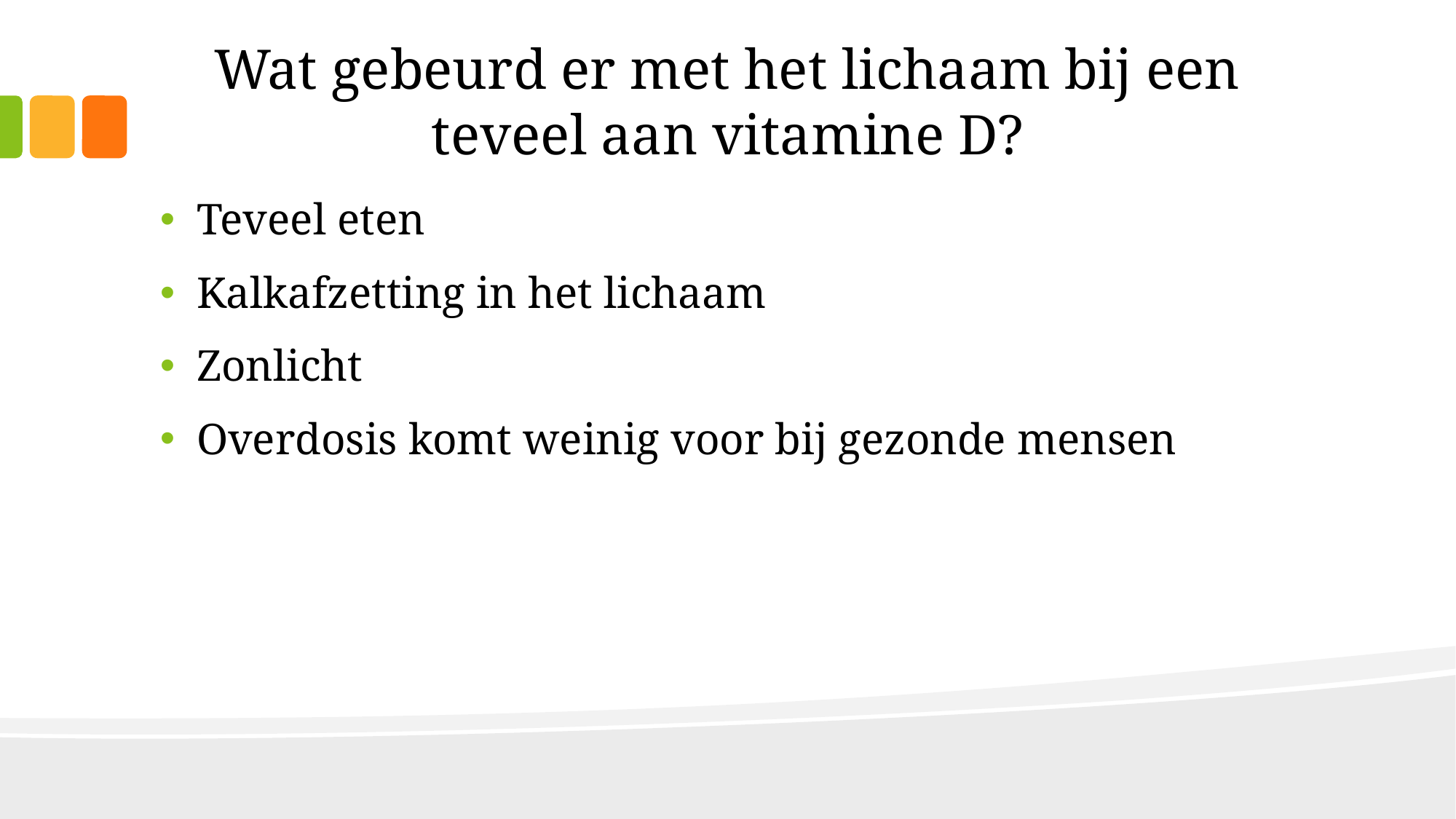

# Wat gebeurd er met het lichaam bij een teveel aan vitamine D?
Teveel eten
Kalkafzetting in het lichaam
Zonlicht
Overdosis komt weinig voor bij gezonde mensen